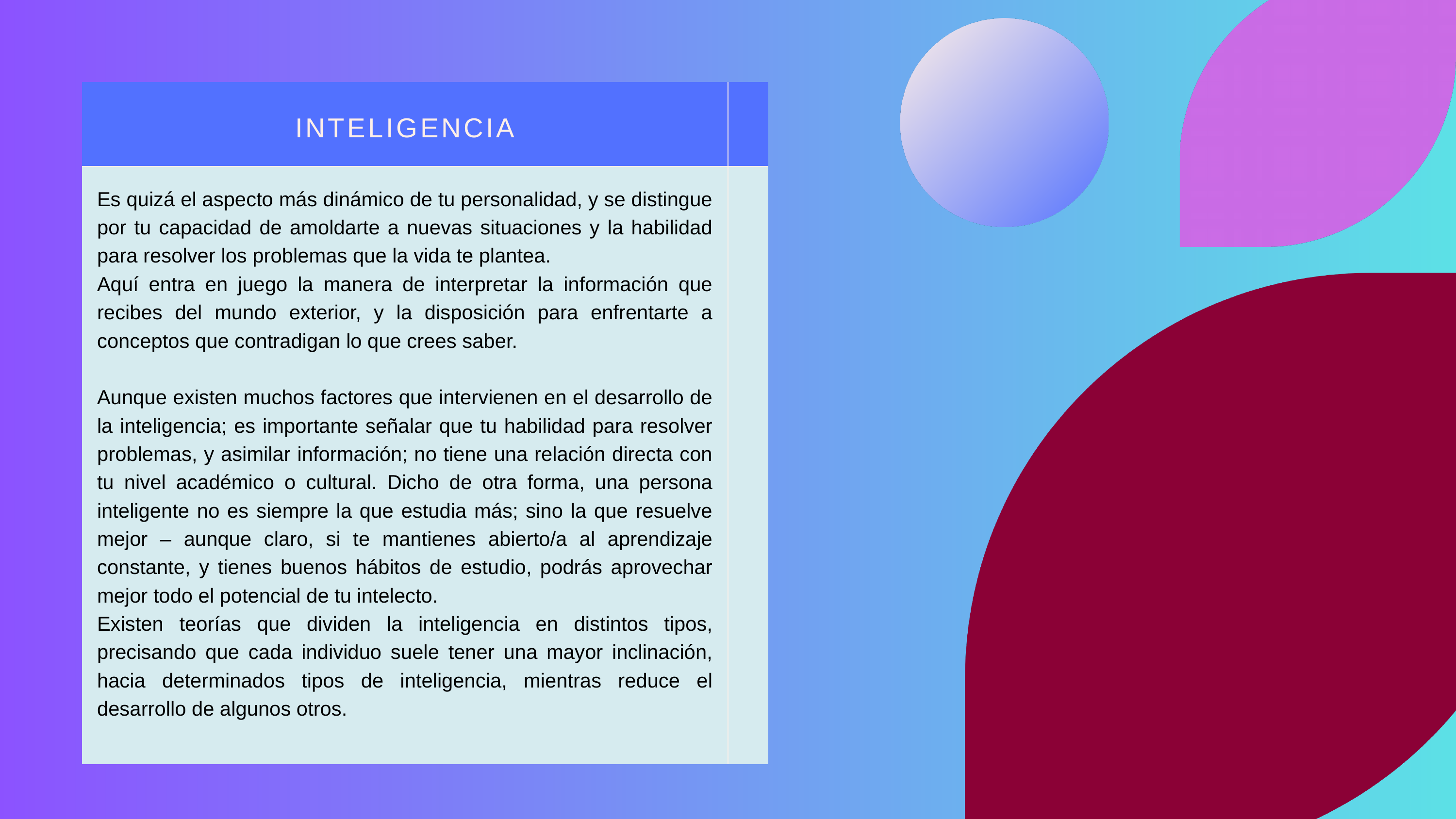

| INTELIGENCIA |  |
| --- | --- |
| Es quizá el aspecto más dinámico de tu personalidad, y se distingue por tu capacidad de amoldarte a nuevas situaciones y la habilidad para resolver los problemas que la vida te plantea. Aquí entra en juego la manera de interpretar la información que recibes del mundo exterior, y la disposición para enfrentarte a conceptos que contradigan lo que crees saber. Aunque existen muchos factores que intervienen en el desarrollo de la inteligencia; es importante señalar que tu habilidad para resolver problemas, y asimilar información; no tiene una relación directa con tu nivel académico o cultural. Dicho de otra forma, una persona inteligente no es siempre la que estudia más; sino la que resuelve mejor – aunque claro, si te mantienes abierto/a al aprendizaje constante, y tienes buenos hábitos de estudio, podrás aprovechar mejor todo el potencial de tu intelecto. Existen teorías que dividen la inteligencia en distintos tipos, precisando que cada individuo suele tener una mayor inclinación, hacia determinados tipos de inteligencia, mientras reduce el desarrollo de algunos otros. |  |